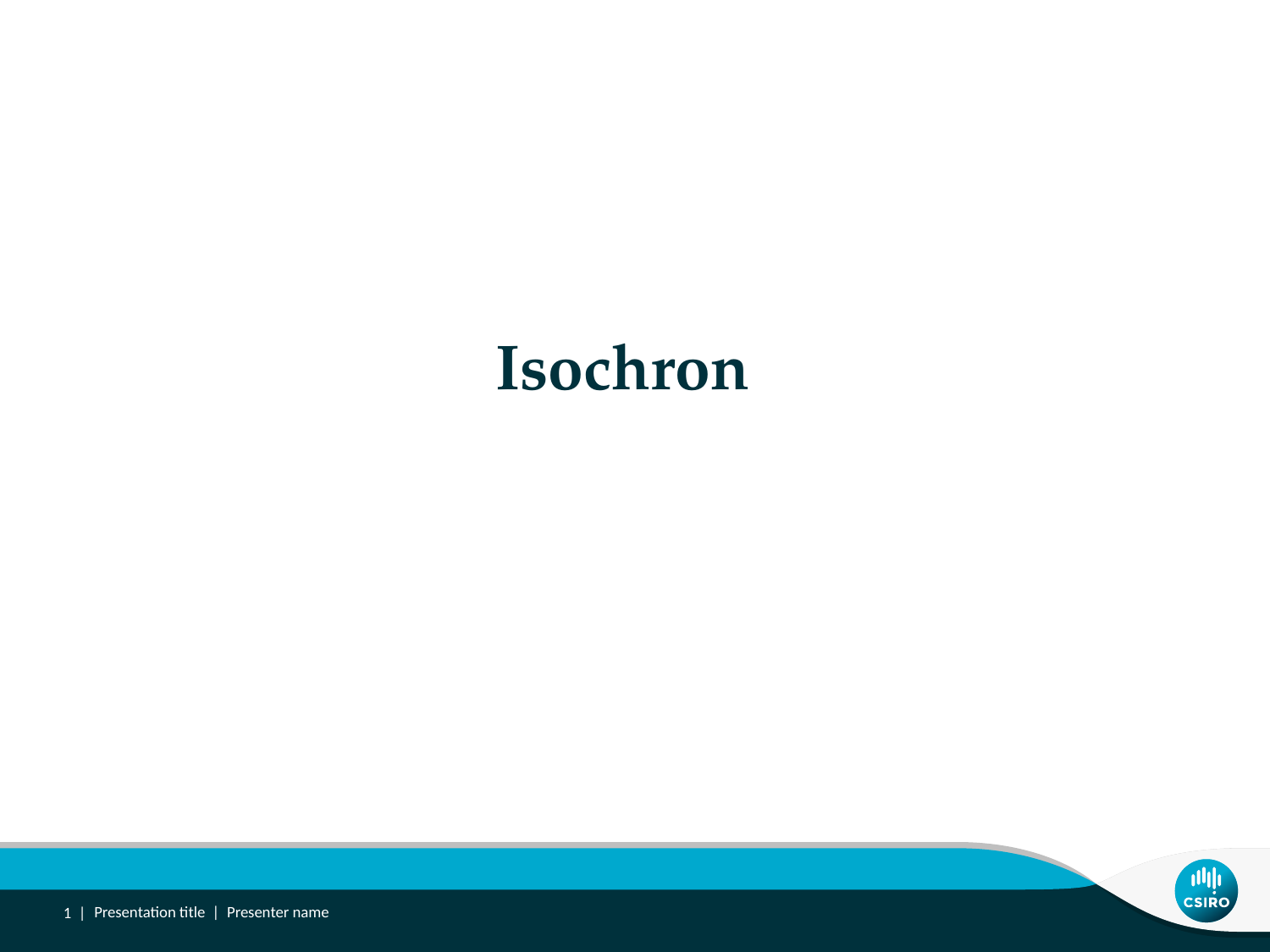

# Isochron
1  |
Presentation title  |  Presenter name